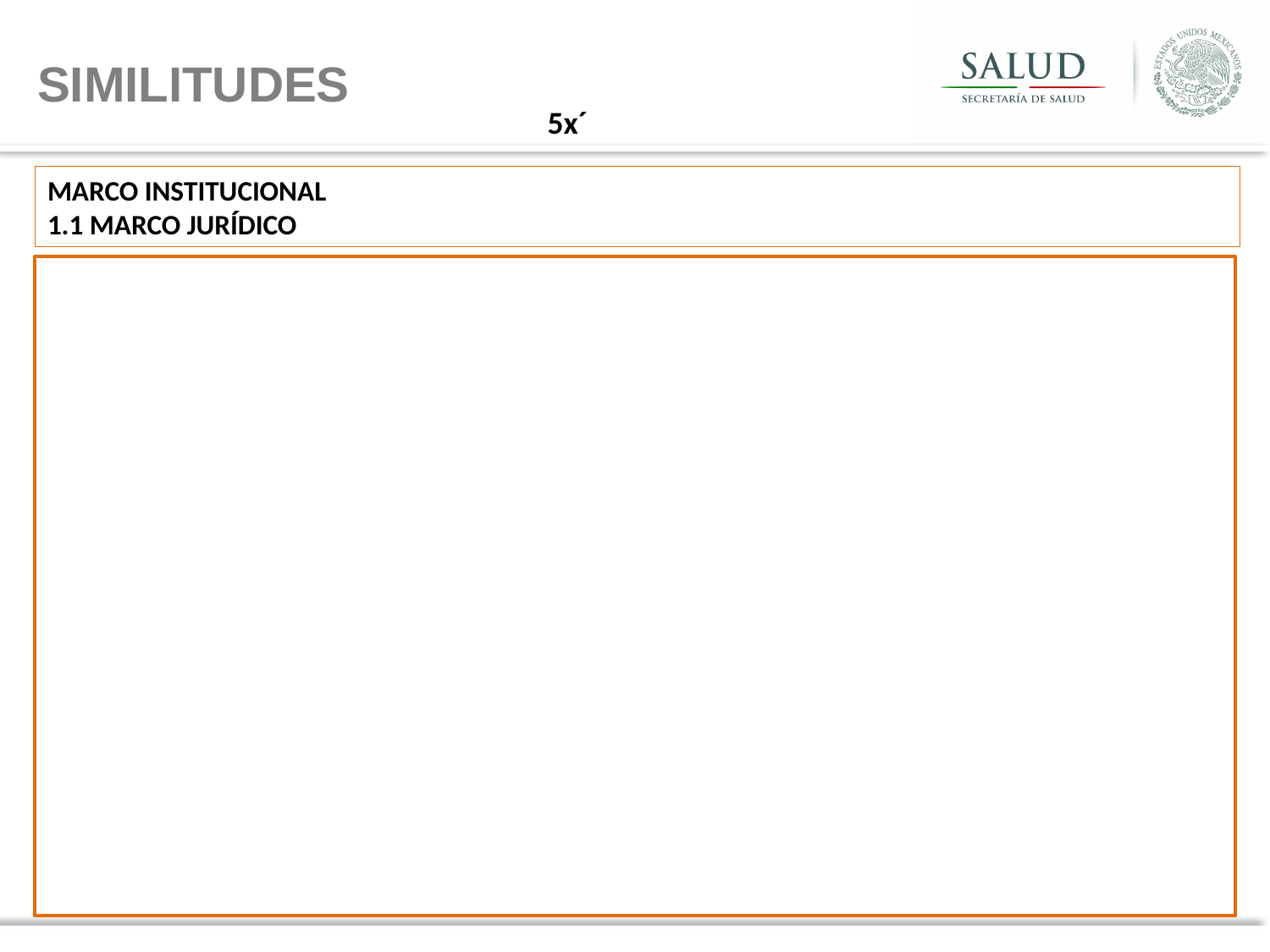

SIMILITUDES
5x´
MARCO INSTITUCIONAL
1.1 MARCO JURÍDICO